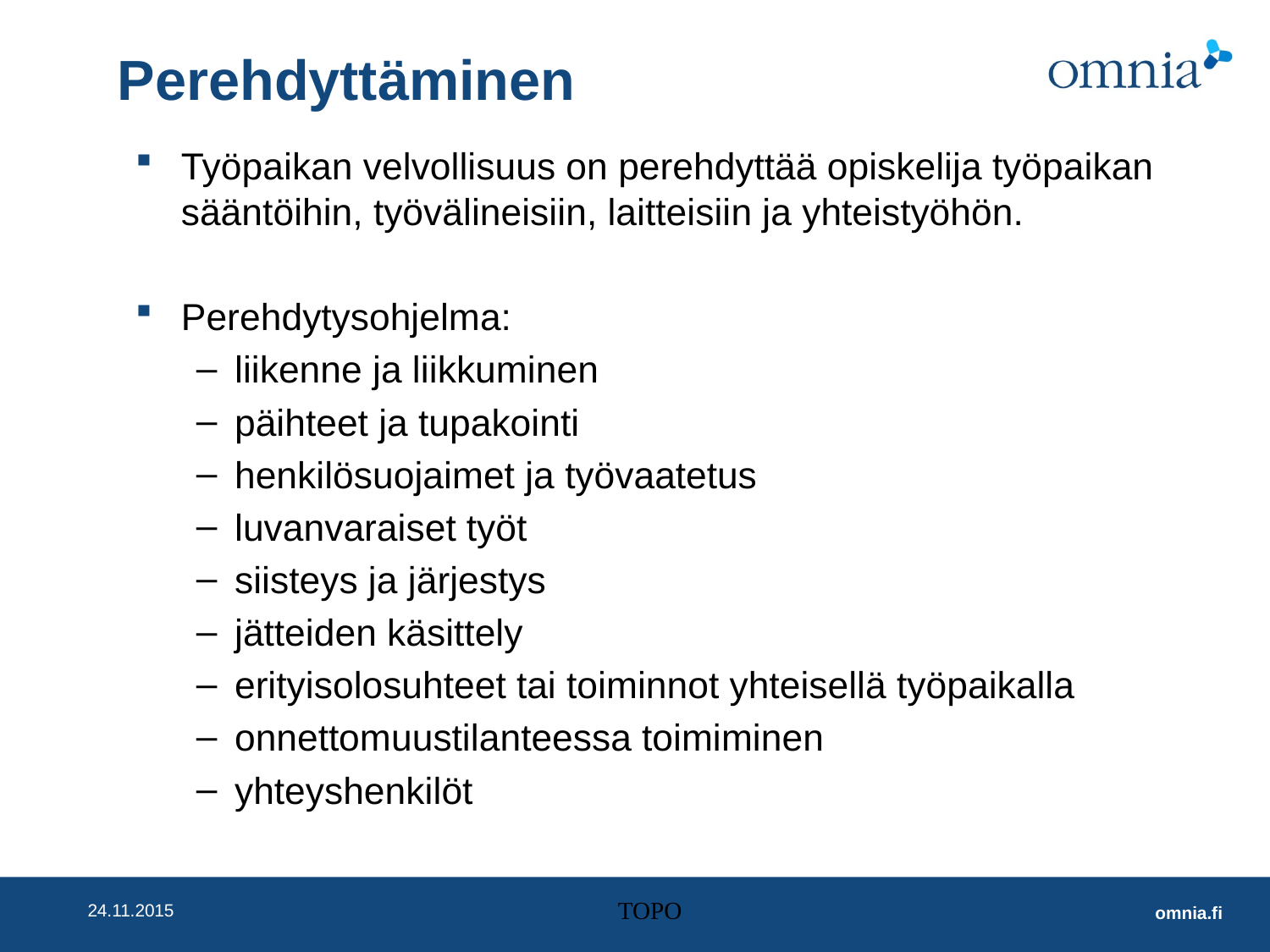

# Perehdyttäminen
Työpaikan velvollisuus on perehdyttää opiskelija työpaikan sääntöihin, työvälineisiin, laitteisiin ja yhteistyöhön.

Perehdytysohjelma:
liikenne ja liikkuminen
päihteet ja tupakointi
henkilösuojaimet ja työvaatetus
luvanvaraiset työt
siisteys ja järjestys
jätteiden käsittely
erityisolosuhteet tai toiminnot yhteisellä työpaikalla
onnettomuustilanteessa toimiminen
yhteyshenkilöt
24.11.2015
TOPO